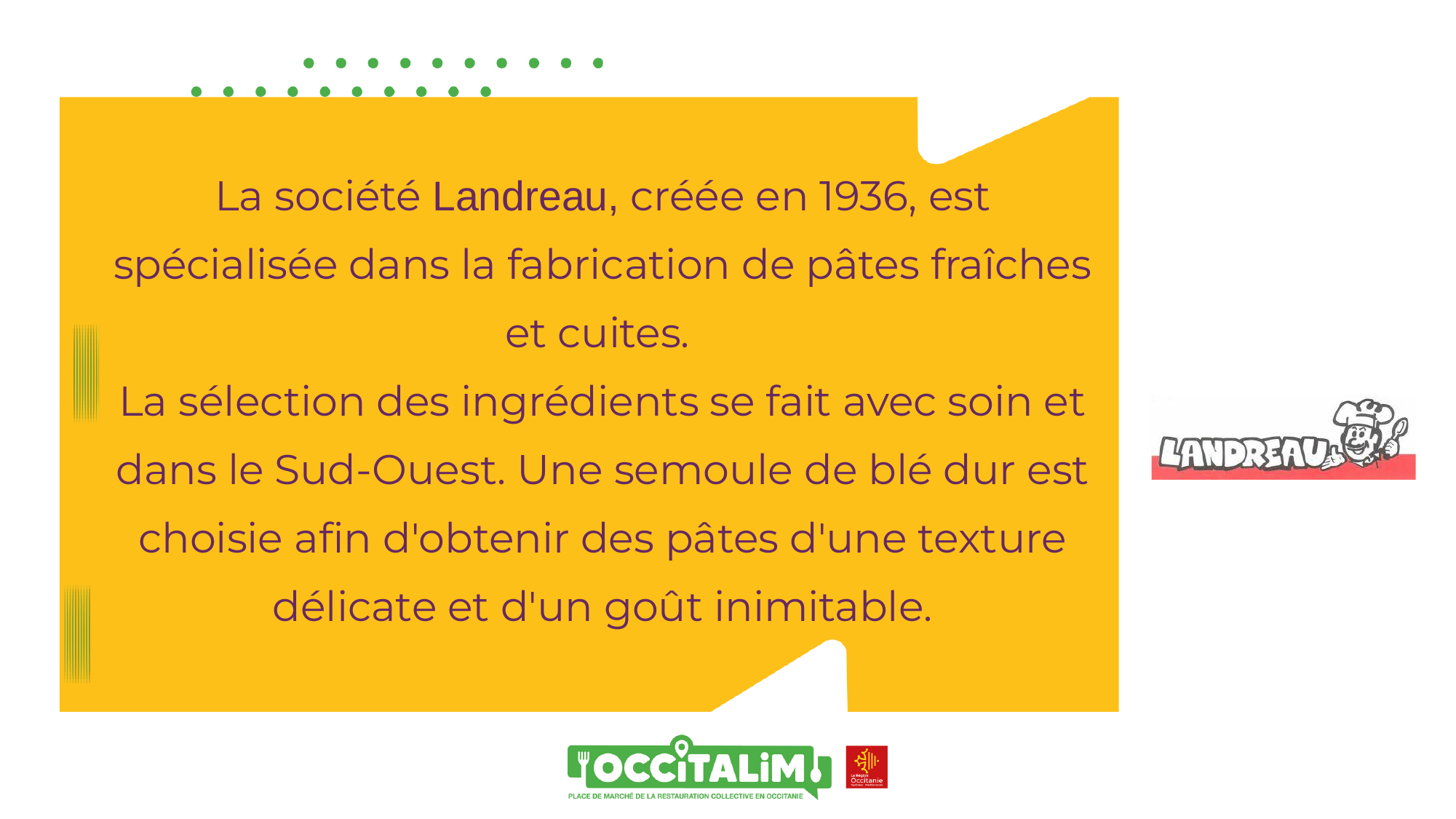

La société Landreau, créée en 1936, est spécialisée dans la fabrication de pâtes fraîches et cuites.
La sélection des ingrédients se fait avec soin et dans le Sud-Ouest. Une semoule de blé dur est choisie afin d'obtenir des pâtes d'une texture délicate et d'un goût inimitable.